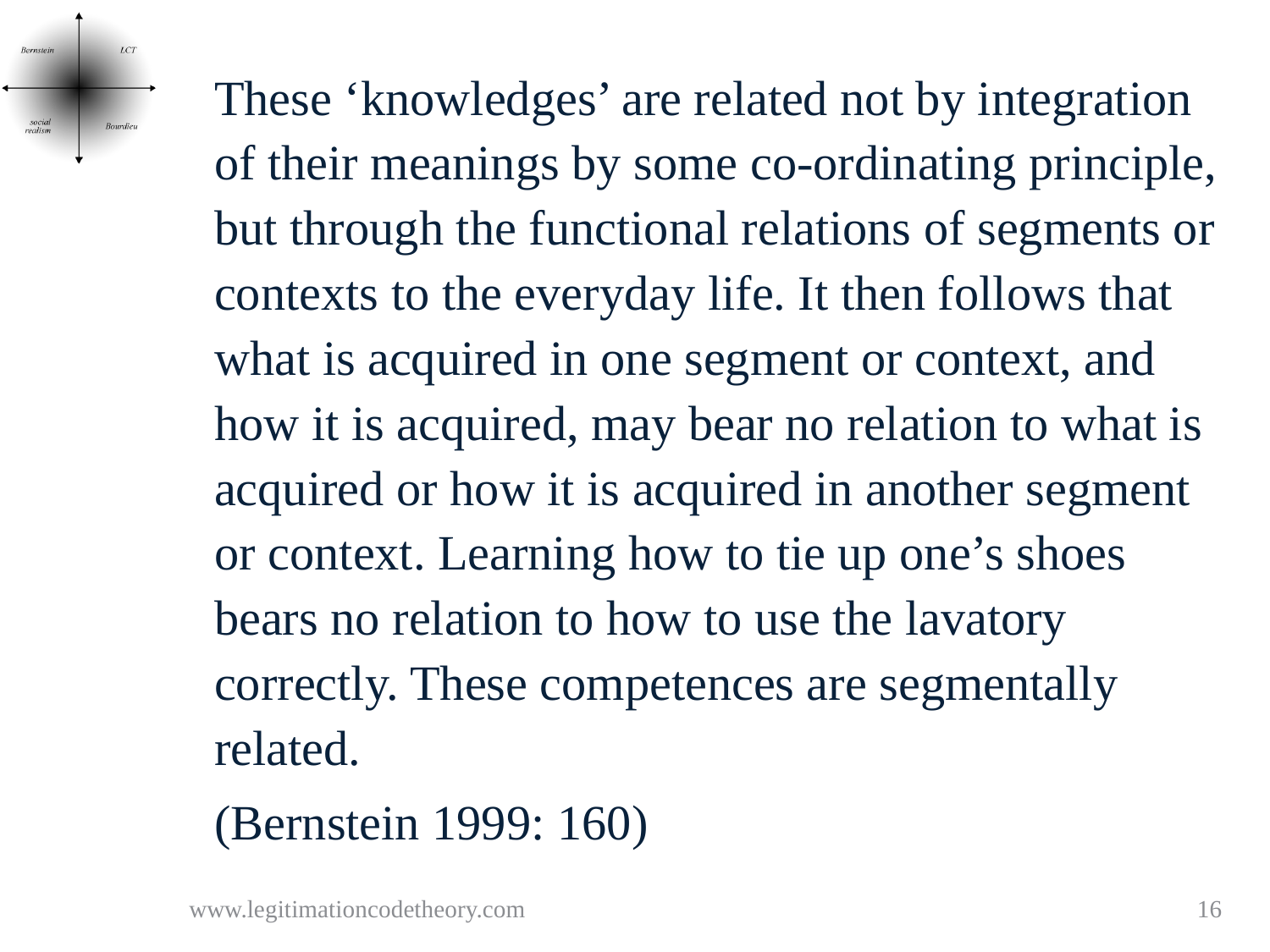

These ‘knowledges’ are related not by integration of their meanings by some co-ordinating principle, but through the functional relations of segments or contexts to the everyday life. It then follows that what is acquired in one segment or context, and how it is acquired, may bear no relation to what is acquired or how it is acquired in another segment or context. Learning how to tie up one’s shoes bears no relation to how to use the lavatory correctly. These competences are segmentally related.
(Bernstein 1999: 160)

www.legitimationcodetheory.com
16